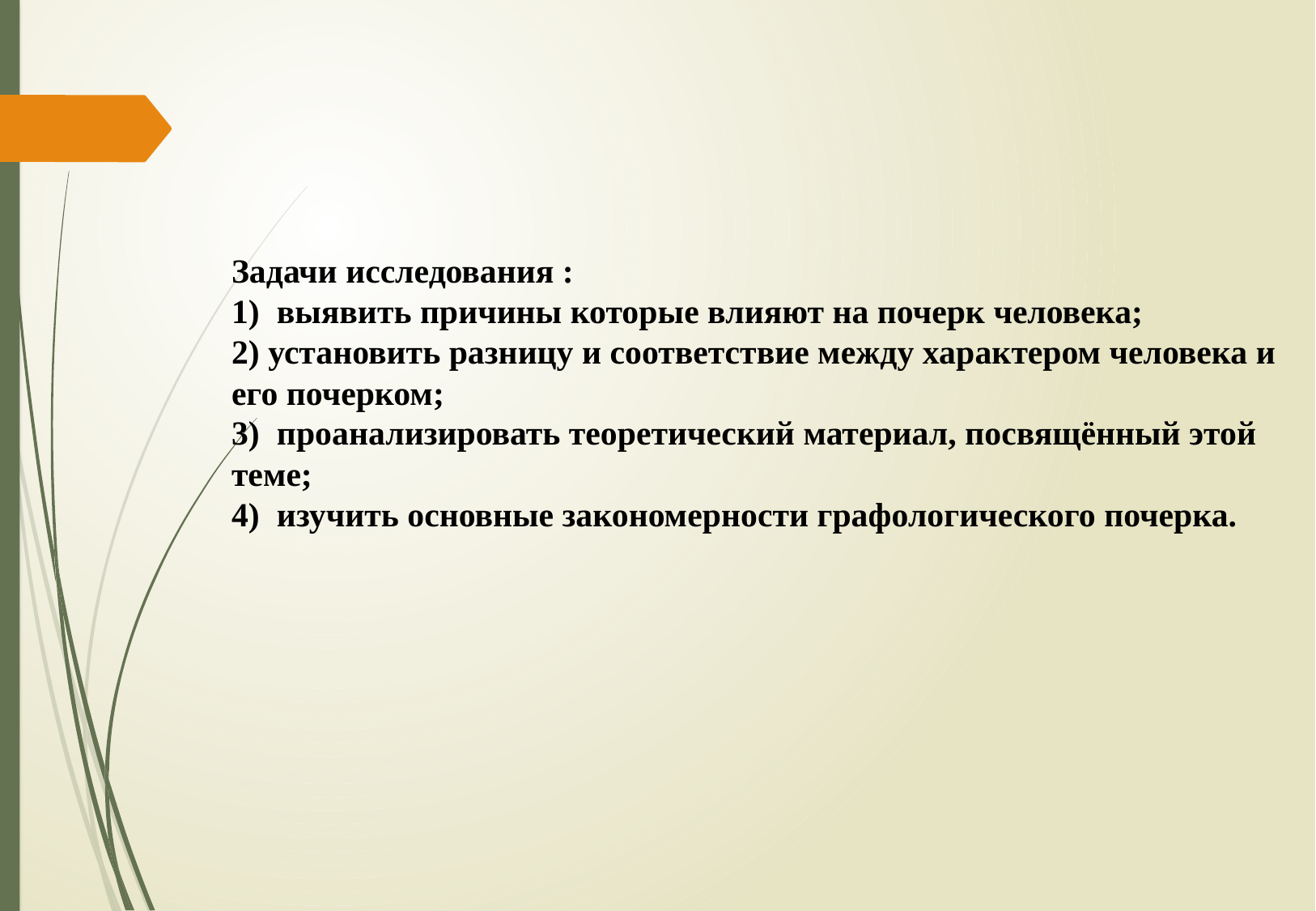

# Задачи исследования : 1)  выявить причины которые влияют на почерк человека; 2) установить разницу и соответствие между характером человека и его почерком; 3)  проанализировать теоретический материал, посвящённый этой теме; 4)  изучить основные закономерности графологического почерка.